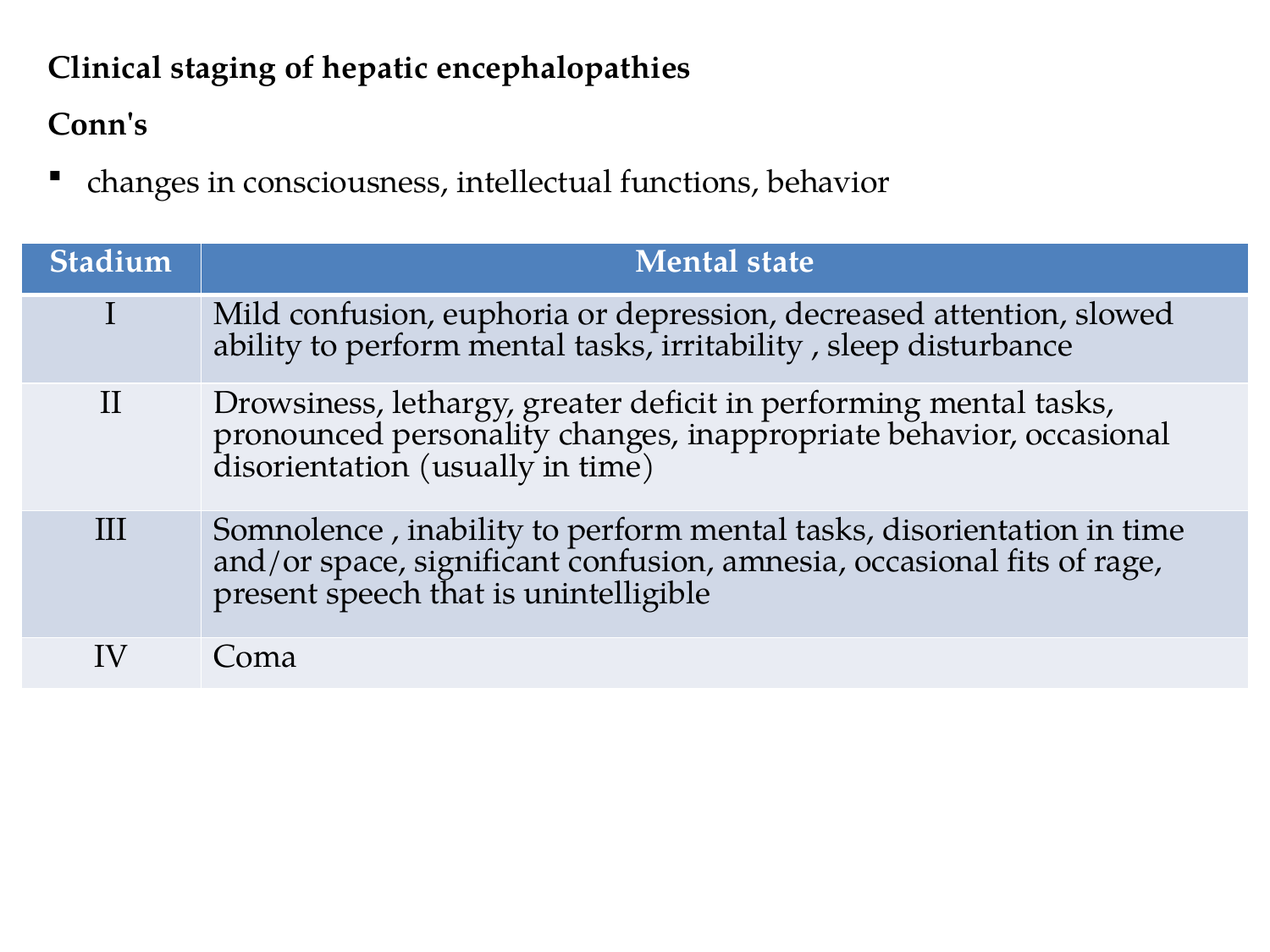

Clinical staging of hepatic encephalopathies
Conn's
changes in consciousness, intellectual functions, behavior

| Stadium | Mental state |
| --- | --- |
| I | Mild confusion, euphoria or depression, decreased attention, slowed ability to perform mental tasks, irritability , sleep disturbance |
| II | Drowsiness, lethargy, greater deficit in performing mental tasks, pronounced personality changes, inappropriate behavior, occasional disorientation (usually in time) |
| III | Somnolence , inability to perform mental tasks, disorientation in time and/or space, significant confusion, amnesia, occasional fits of rage, present speech that is unintelligible |
| IV | Coma |